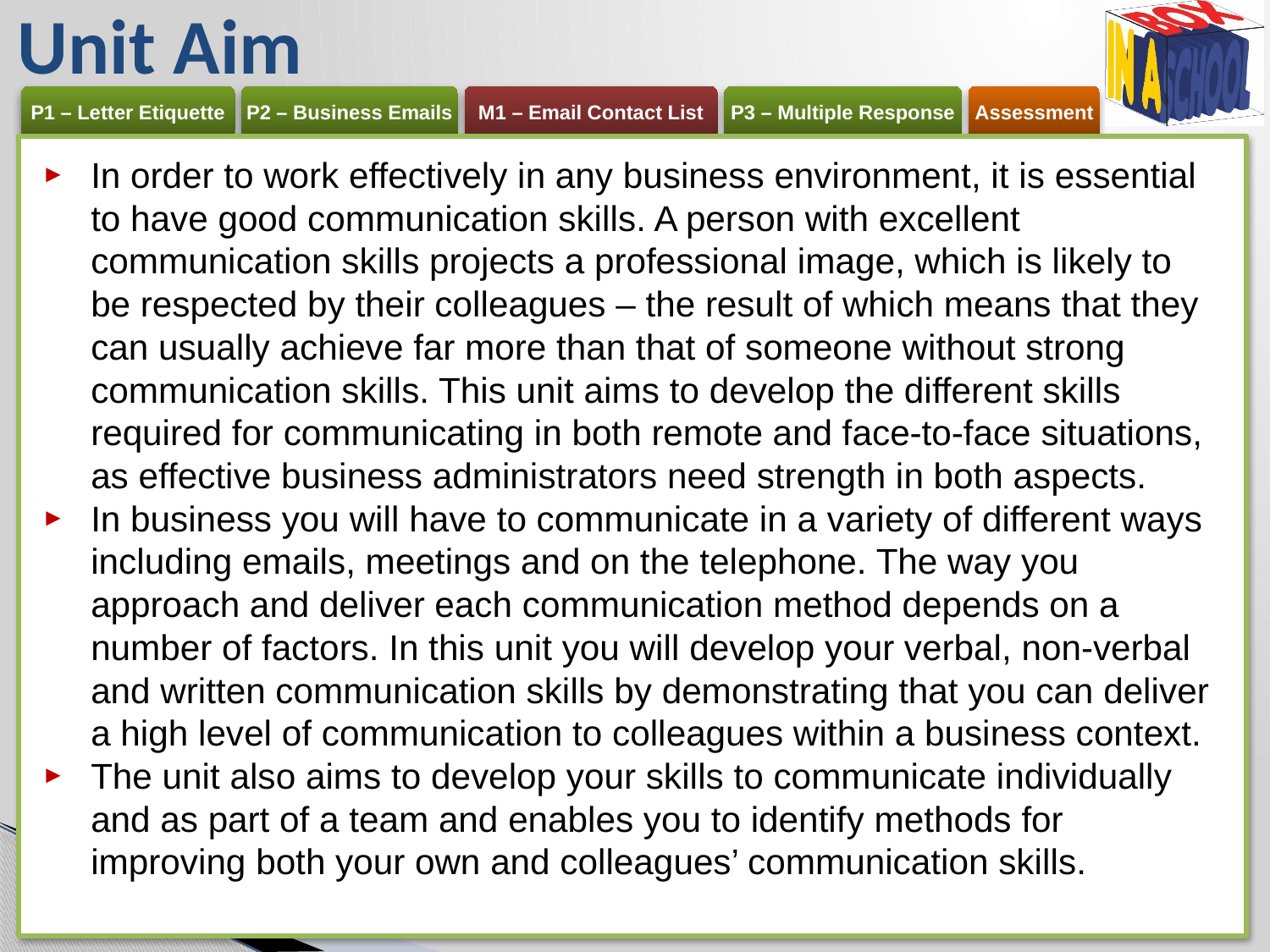

# Unit Aim
In order to work effectively in any business environment, it is essential to have good communication skills. A person with excellent communication skills projects a professional image, which is likely to be respected by their colleagues – the result of which means that they can usually achieve far more than that of someone without strong communication skills. This unit aims to develop the different skills required for communicating in both remote and face-to-face situations, as effective business administrators need strength in both aspects.
In business you will have to communicate in a variety of different ways including emails, meetings and on the telephone. The way you approach and deliver each communication method depends on a number of factors. In this unit you will develop your verbal, non-verbal and written communication skills by demonstrating that you can deliver a high level of communication to colleagues within a business context.
The unit also aims to develop your skills to communicate individually and as part of a team and enables you to identify methods for improving both your own and colleagues’ communication skills.